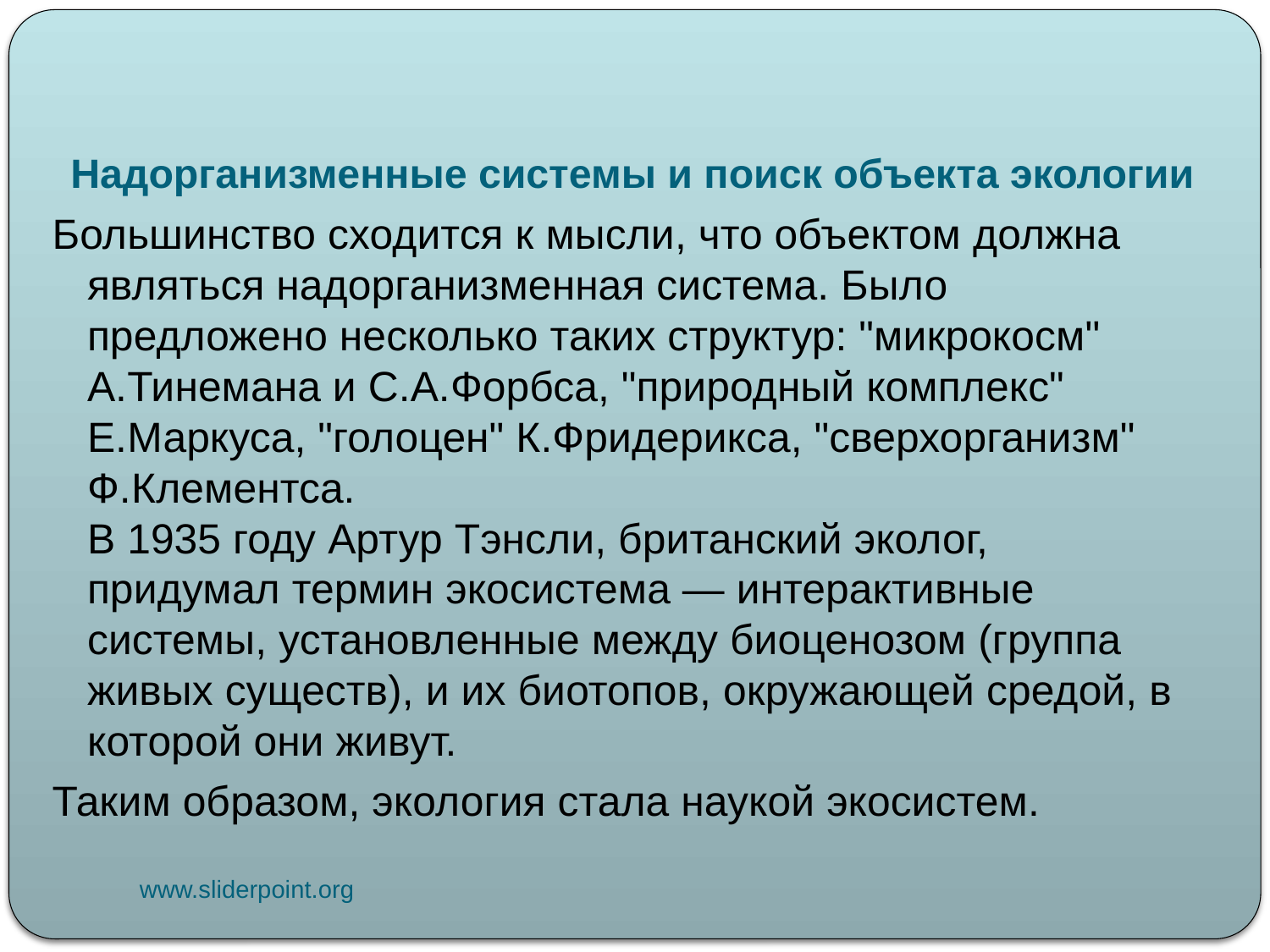

# Надорганизменные системы и поиск объекта экологии
Большинство сходится к мысли, что объектом должна являться надорганизменная система. Было предложено несколько таких структур: "микрокосм" А.Тинемана и С.А.Форбса, "природный комплекс" Е.Маркуса, "голоцен" К.Фридерикса, "сверхорганизм" Ф.Клементса.
В 1935 году Артур Тэнсли, британский эколог, придумал термин экосистема — интерактивные системы, установленные между биоценозом (группа живых существ), и их биотопов, окружающей средой, в которой они живут.
Таким образом, экология стала наукой экосистем.

www.sliderpoint.org